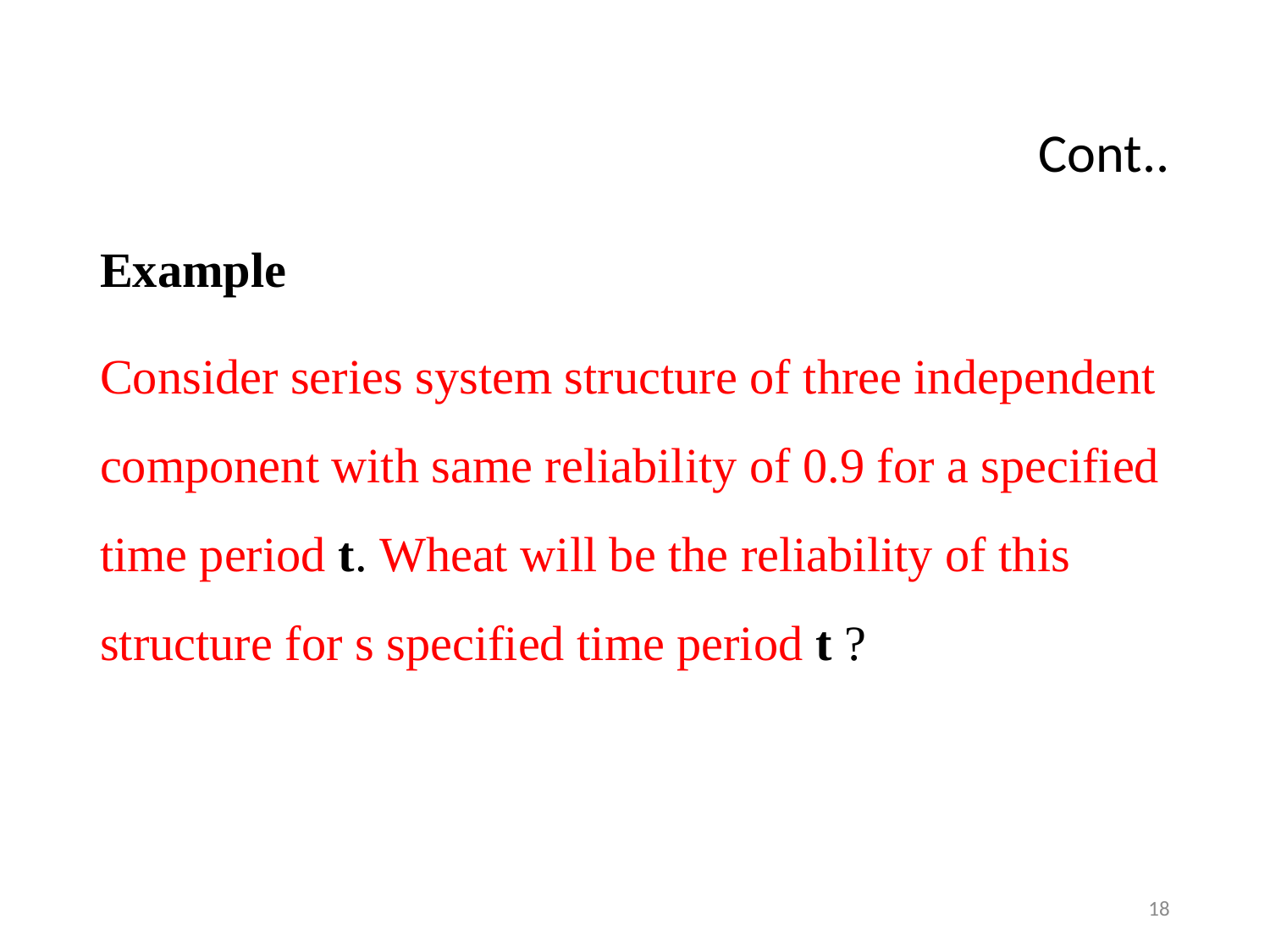

# Cont..
Example
Consider series system structure of three independent component with same reliability of 0.9 for a specified time period t. Wheat will be the reliability of this structure for s specified time period t ?

18